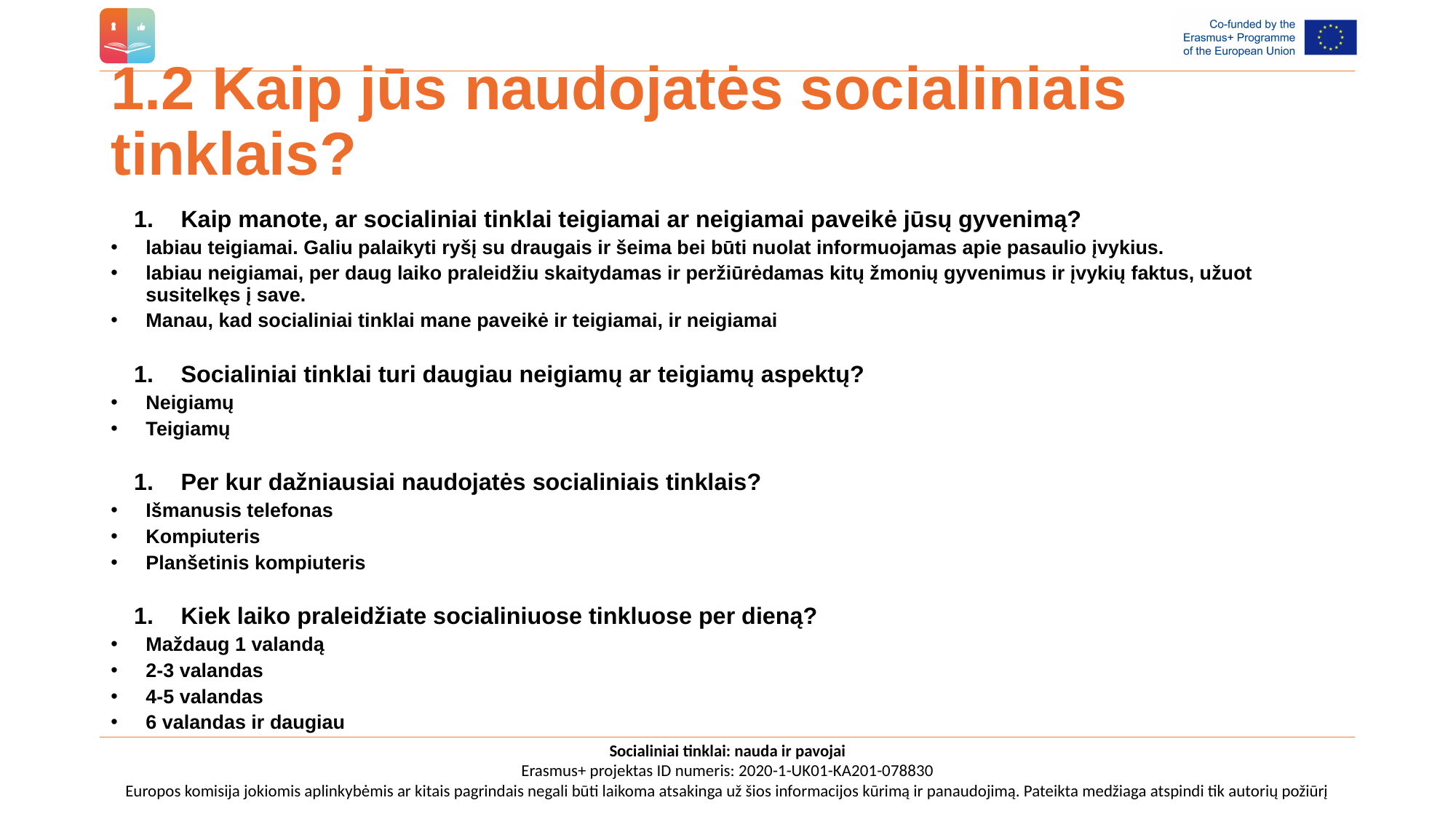

# 1.2 Kaip jūs naudojatės socialiniais tinklais?
Kaip manote, ar socialiniai tinklai teigiamai ar neigiamai paveikė jūsų gyvenimą?
labiau teigiamai. Galiu palaikyti ryšį su draugais ir šeima bei būti nuolat informuojamas apie pasaulio įvykius.
labiau neigiamai, per daug laiko praleidžiu skaitydamas ir peržiūrėdamas kitų žmonių gyvenimus ir įvykių faktus, užuot susitelkęs į save.
Manau, kad socialiniai tinklai mane paveikė ir teigiamai, ir neigiamai

Socialiniai tinklai turi daugiau neigiamų ar teigiamų aspektų?
Neigiamų
Teigiamų

Per kur dažniausiai naudojatės socialiniais tinklais?
Išmanusis telefonas
Kompiuteris
Planšetinis kompiuteris

Kiek laiko praleidžiate socialiniuose tinkluose per dieną?
Maždaug 1 valandą
2-3 valandas
4-5 valandas
6 valandas ir daugiau

Socialiniai tinklai: nauda ir pavojai
Erasmus+ projektas ID numeris: 2020-1-UK01-KA201-078830
Europos komisija jokiomis aplinkybėmis ar kitais pagrindais negali būti laikoma atsakinga už šios informacijos kūrimą ir panaudojimą. Pateikta medžiaga atspindi tik autorių požiūrį